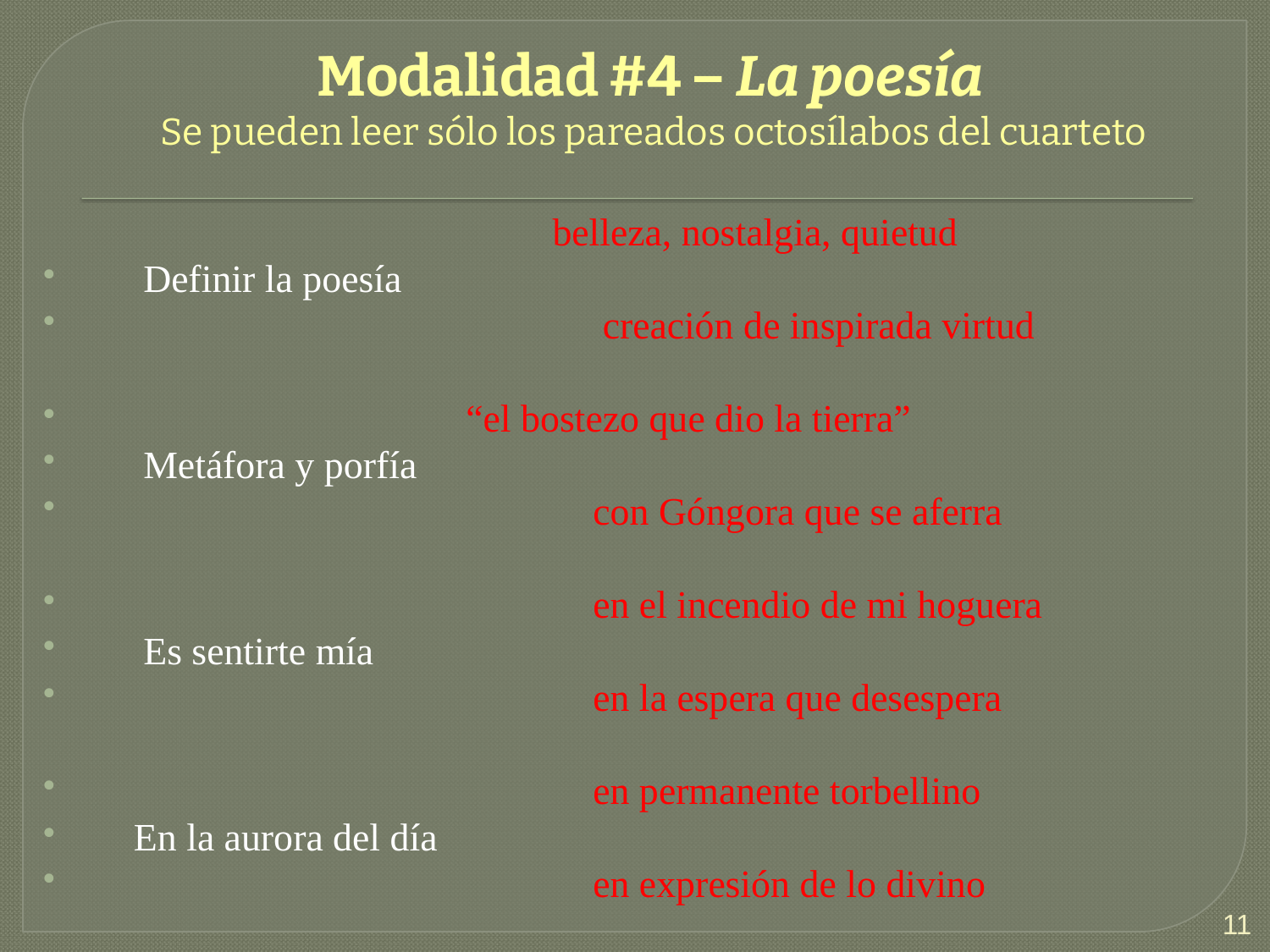

# Modalidad #4 – La poesía Se pueden leer sólo los pareados octosílabos del cuarteto
				belleza, nostalgia, quietud
      Definir la poesía
                                               	 creación de inspirada virtud

                       		“el bostezo que dio la tierra”
      Metáfora y porfía
                                                	con Góngora que se aferra

                                                	en el incendio de mi hoguera
      Es sentirte mía
                                                	en la espera que desespera

      				en permanente torbellino
     En la aurora del día
                                                	en expresión de lo divino

11